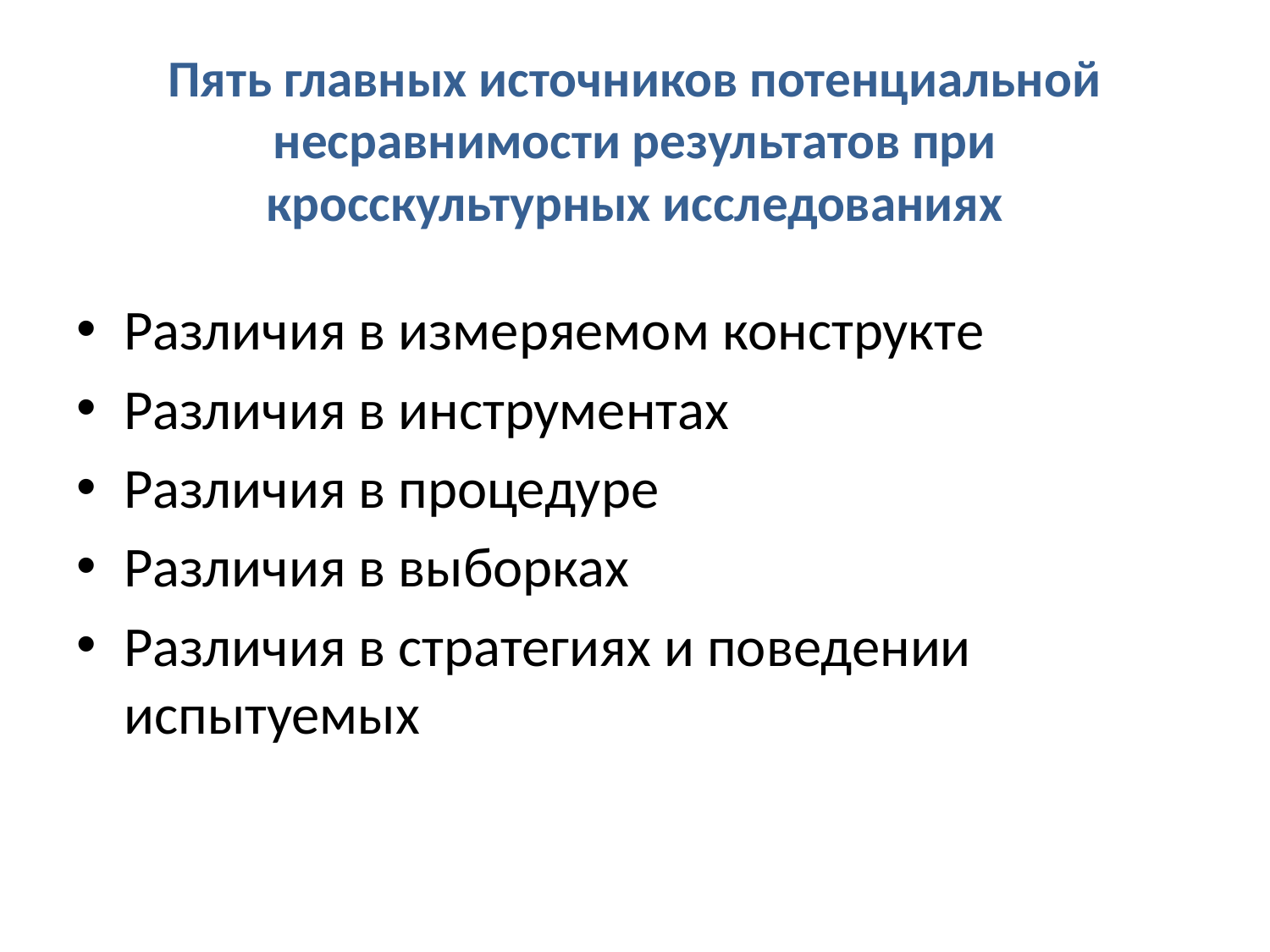

# Пять главных источников потенциальной несравнимости результатов при кросскультурных исследованиях
Различия в измеряемом конструкте
Различия в инструментах
Различия в процедуре
Различия в выборках
Различия в стратегиях и поведении испытуемых